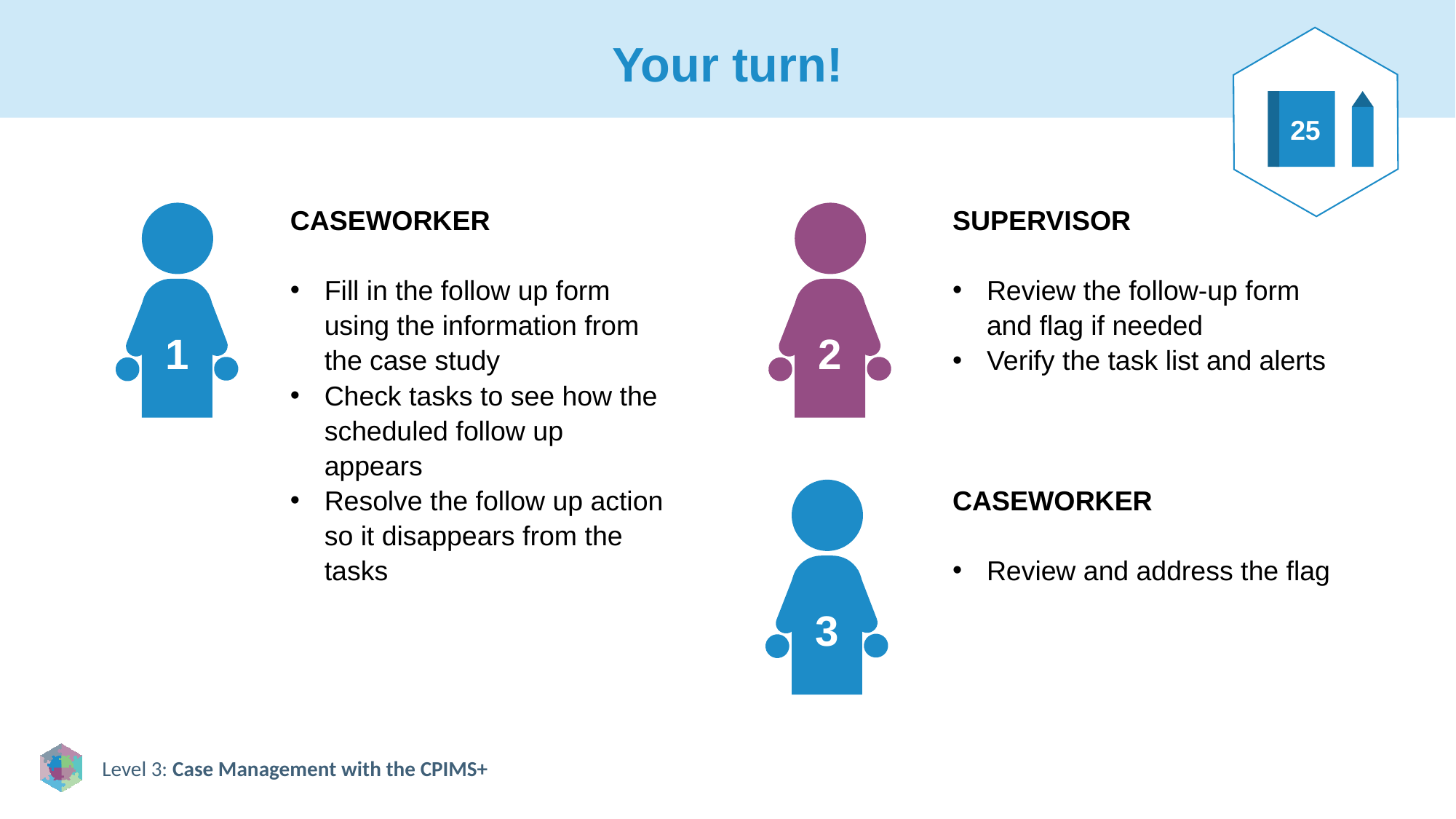

# Your turn!

25

CASEWORKER

Fill in the follow up form using the information from the case study
Check tasks to see how the scheduled follow up appears
Resolve the follow up action so it disappears from the tasks
SUPERVISOR

Review the follow-up form and flag if needed
Verify the task list and alerts

CASEWORKER

Review and address the flag

1

2

3